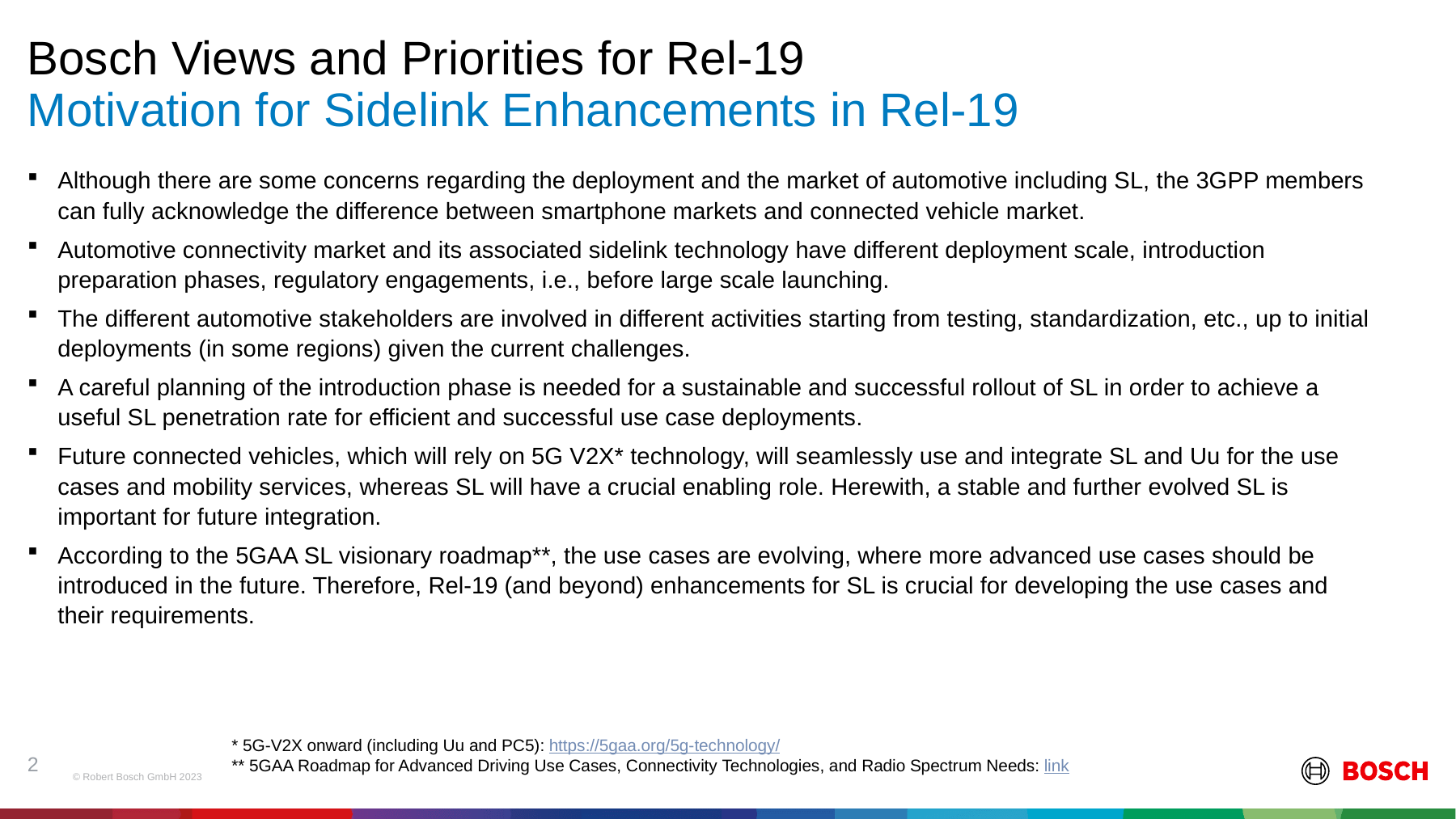

Bosch Views and Priorities for Rel-19
# Motivation for Sidelink Enhancements in Rel-19
Although there are some concerns regarding the deployment and the market of automotive including SL, the 3GPP members can fully acknowledge the difference between smartphone markets and connected vehicle market.
Automotive connectivity market and its associated sidelink technology have different deployment scale, introduction preparation phases, regulatory engagements, i.e., before large scale launching.
The different automotive stakeholders are involved in different activities starting from testing, standardization, etc., up to initial deployments (in some regions) given the current challenges.
A careful planning of the introduction phase is needed for a sustainable and successful rollout of SL in order to achieve a useful SL penetration rate for efficient and successful use case deployments.
Future connected vehicles, which will rely on 5G V2X* technology, will seamlessly use and integrate SL and Uu for the use cases and mobility services, whereas SL will have a crucial enabling role. Herewith, a stable and further evolved SL is important for future integration.
According to the 5GAA SL visionary roadmap**, the use cases are evolving, where more advanced use cases should be introduced in the future. Therefore, Rel-19 (and beyond) enhancements for SL is crucial for developing the use cases and their requirements.
* 5G-V2X onward (including Uu and PC5): https://5gaa.org/5g-technology/
** 5GAA Roadmap for Advanced Driving Use Cases, Connectivity Technologies, and Radio Spectrum Needs: link
2